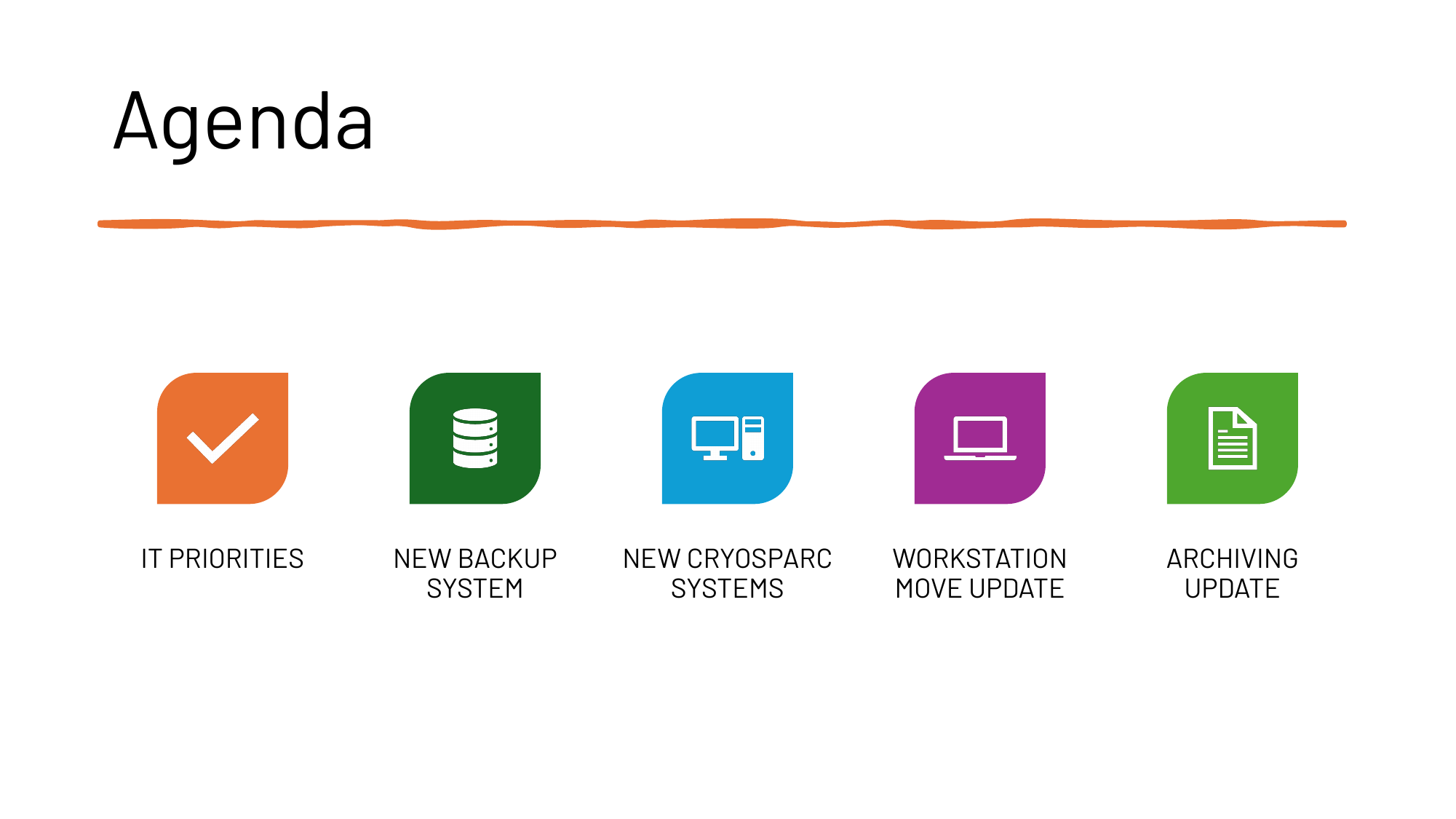

# Agenda

IT Priorities
New Backup System
New CryoSPARC Systems
Workstation Move Update
Archiving Update